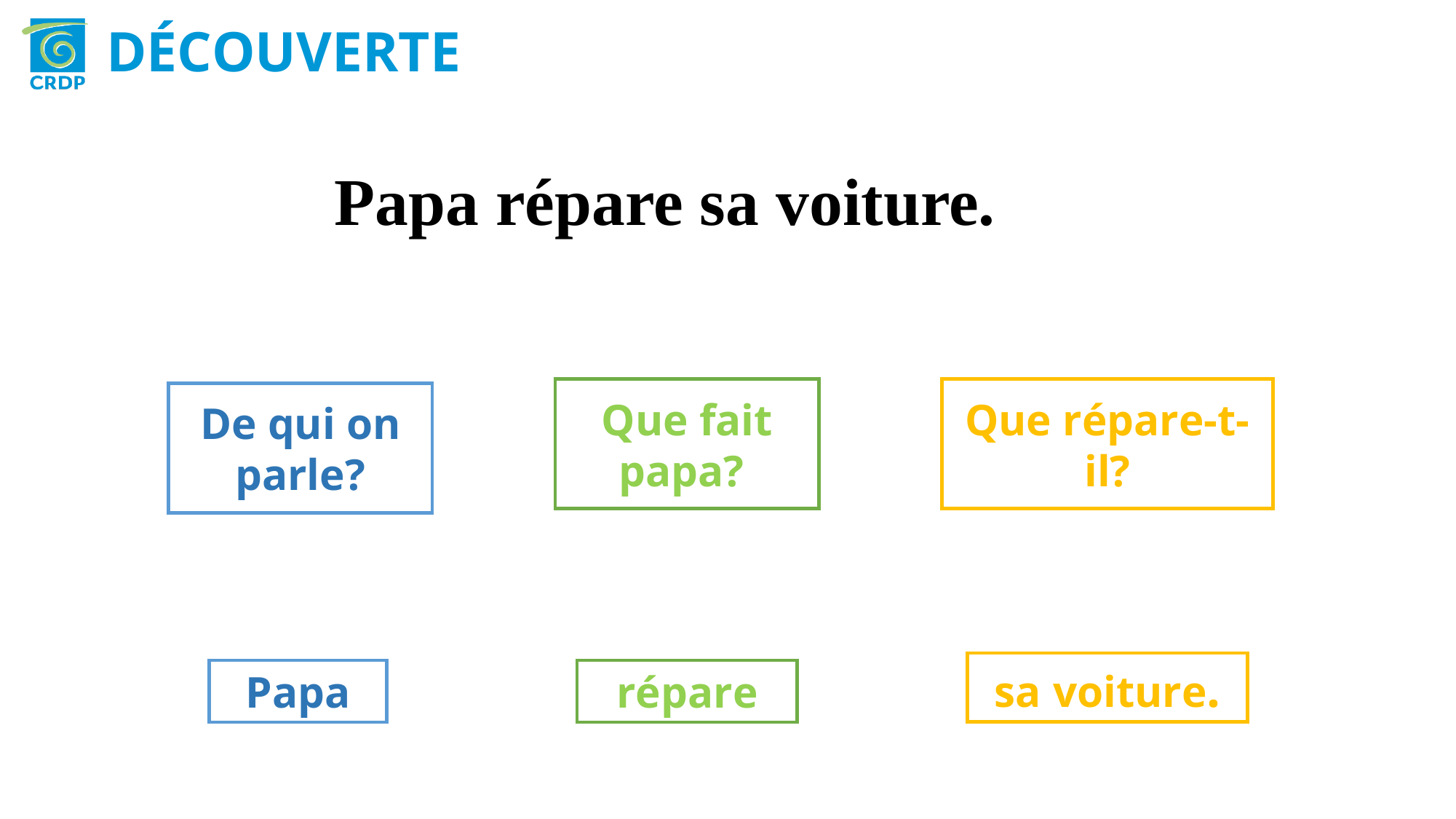

DÉCOUVERTE
Papa répare sa voiture.
Que fait papa?
Que répare-t-il?
De qui on parle?
sa voiture.
Papa
répare